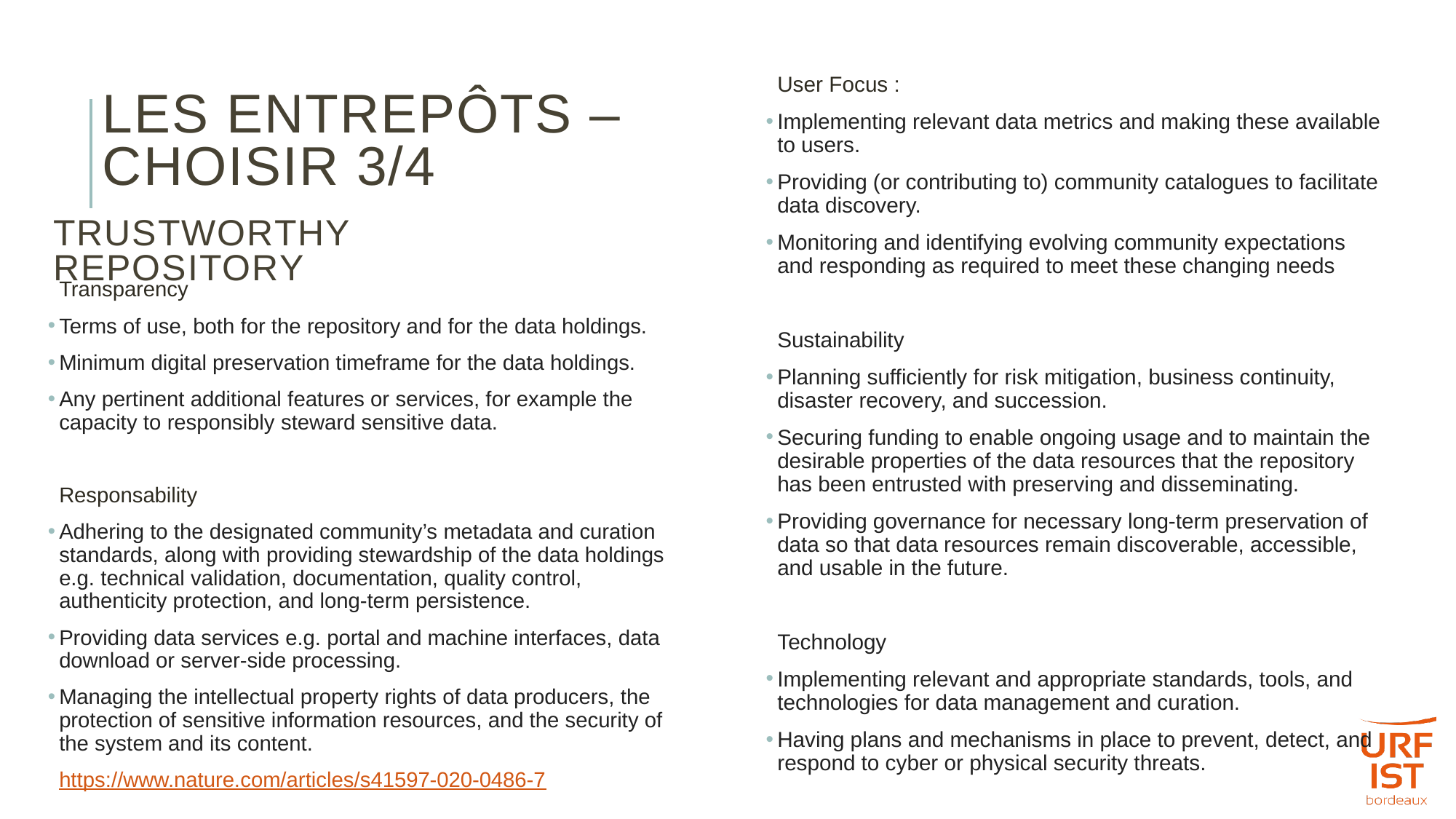

Les entrepôts – choisir 3/4
User Focus :
Implementing relevant data metrics and making these available to users.
Providing (or contributing to) community catalogues to facilitate data discovery.
Monitoring and identifying evolving community expectations and responding as required to meet these changing needs

Sustainability
Planning sufficiently for risk mitigation, business continuity, disaster recovery, and succession.
Securing funding to enable ongoing usage and to maintain the desirable properties of the data resources that the repository has been entrusted with preserving and disseminating.
Providing governance for necessary long-term preservation of data so that data resources remain discoverable, accessible, and usable in the future.

Technology
Implementing relevant and appropriate standards, tools, and technologies for data management and curation.
Having plans and mechanisms in place to prevent, detect, and respond to cyber or physical security threats.
# TRUSTWORTHY REPOSITORY
Transparency
Terms of use, both for the repository and for the data holdings.
Minimum digital preservation timeframe for the data holdings.
Any pertinent additional features or services, for example the capacity to responsibly steward sensitive data.

Responsability
Adhering to the designated community’s metadata and curation standards, along with providing stewardship of the data holdings e.g. technical validation, documentation, quality control, authenticity protection, and long-term persistence.
Providing data services e.g. portal and machine interfaces, data download or server-side processing.
Managing the intellectual property rights of data producers, the protection of sensitive information resources, and the security of the system and its content.
https://www.nature.com/articles/s41597-020-0486-7